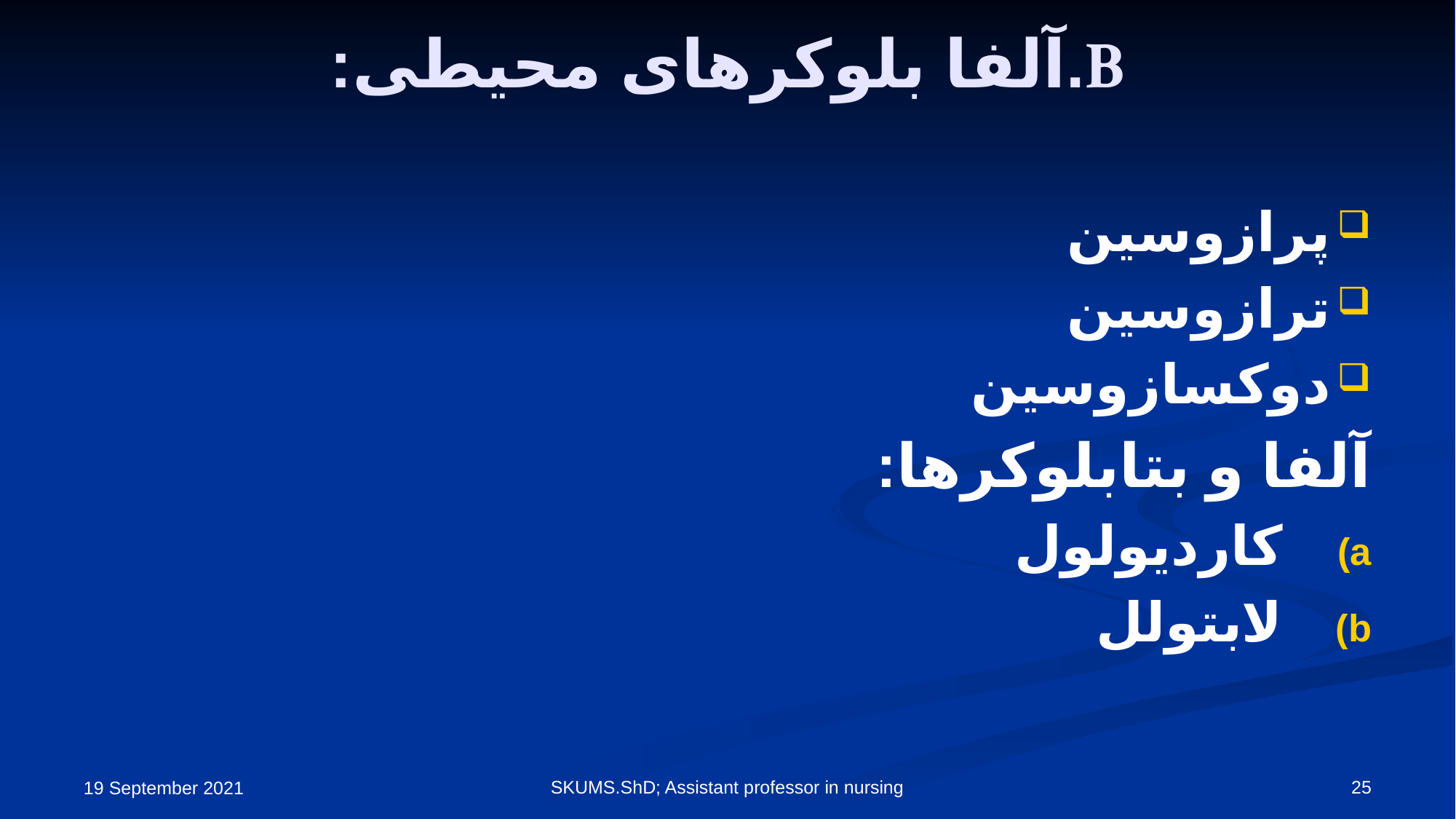

# B.آلفا بلوکرهای محیطی:
پرازوسین
ترازوسین
دوکسازوسین
آلفا و بتابلوکرها:
کاردیولول
لابتولل
SKUMS.ShD; Assistant professor in nursing
25
19 September 2021